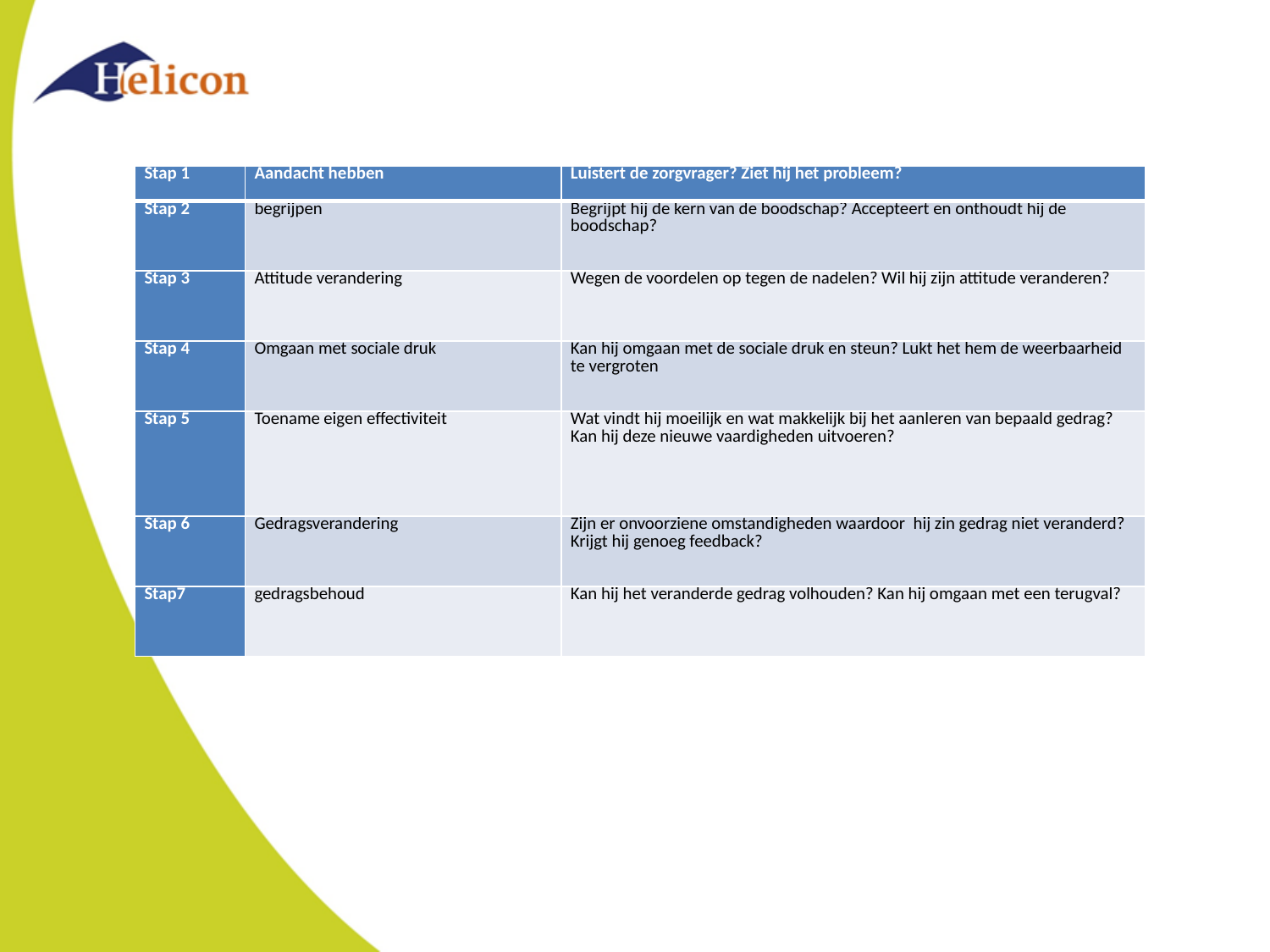

De volgende 7 sappen doorlopen we bij gedragsverandering.

#
| Stap 1 | Aandacht hebben | Luistert de zorgvrager? Ziet hij het probleem? |
| --- | --- | --- |
| Stap 2 | begrijpen | Begrijpt hij de kern van de boodschap? Accepteert en onthoudt hij de boodschap? |
| Stap 3 | Attitude verandering | Wegen de voordelen op tegen de nadelen? Wil hij zijn attitude veranderen? |
| Stap 4 | Omgaan met sociale druk | Kan hij omgaan met de sociale druk en steun? Lukt het hem de weerbaarheid te vergroten |
| Stap 5 | Toename eigen effectiviteit | Wat vindt hij moeilijk en wat makkelijk bij het aanleren van bepaald gedrag? Kan hij deze nieuwe vaardigheden uitvoeren? |
| Stap 6 | Gedragsverandering | Zijn er onvoorziene omstandigheden waardoor hij zin gedrag niet veranderd? Krijgt hij genoeg feedback? |
| Stap7 | gedragsbehoud | Kan hij het veranderde gedrag volhouden? Kan hij omgaan met een terugval? |